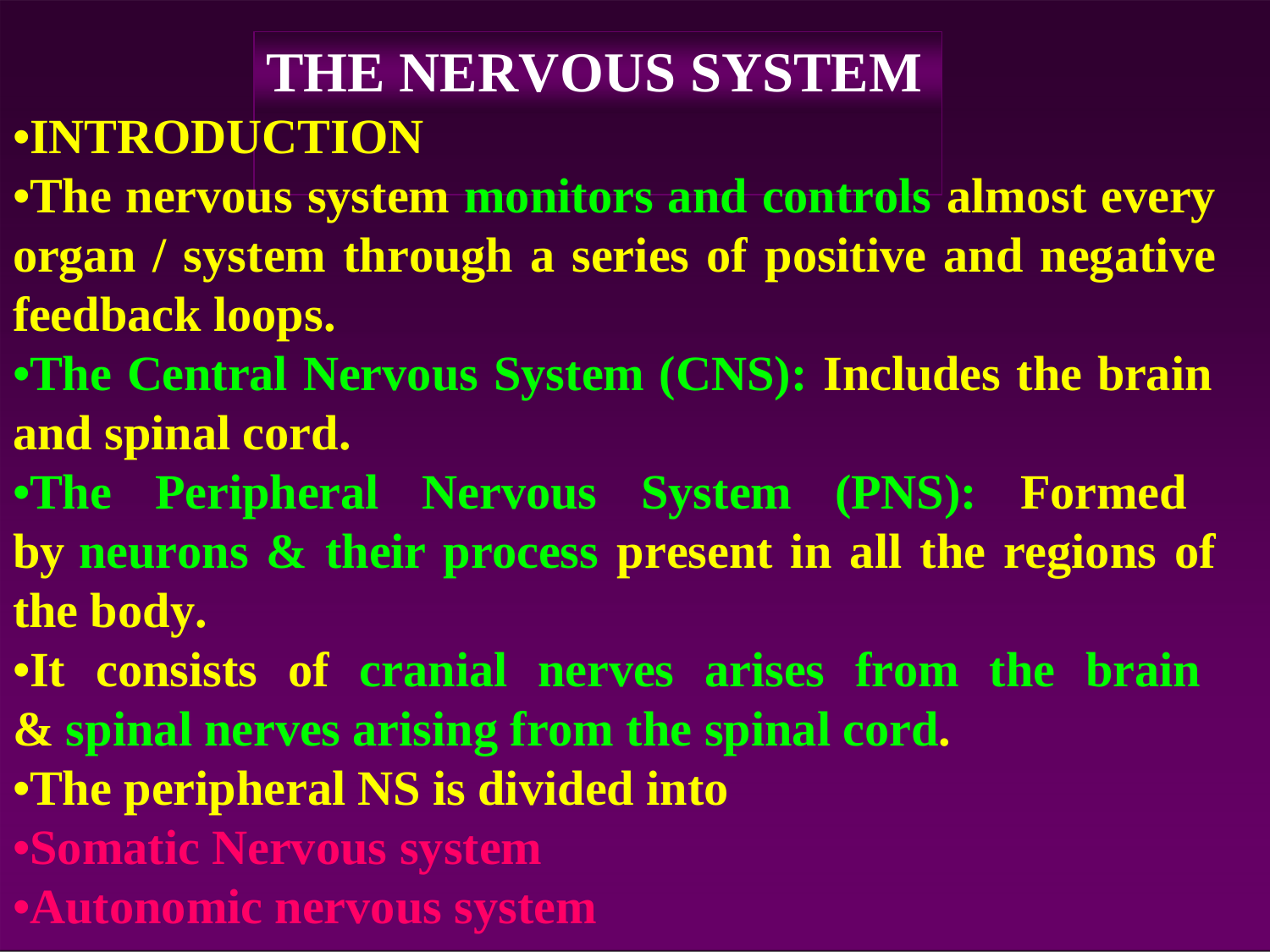

# THE NERVOUS SYSTEM
•INTRODUCTION
•The nervous system monitors and controls almost every organ / system through a series of positive and negative feedback loops.
•The Central Nervous System (CNS): Includes the brain
and spinal cord.
•The   Peripheral   Nervous   System   (PNS):   Formed   by neurons & their process present in all the regions of the body.
•It  consists  of  cranial  nerves  arises  from  the  brain  & spinal nerves arising from the spinal cord.
•The peripheral NS is divided into
•Somatic Nervous system
•Autonomic nervous system